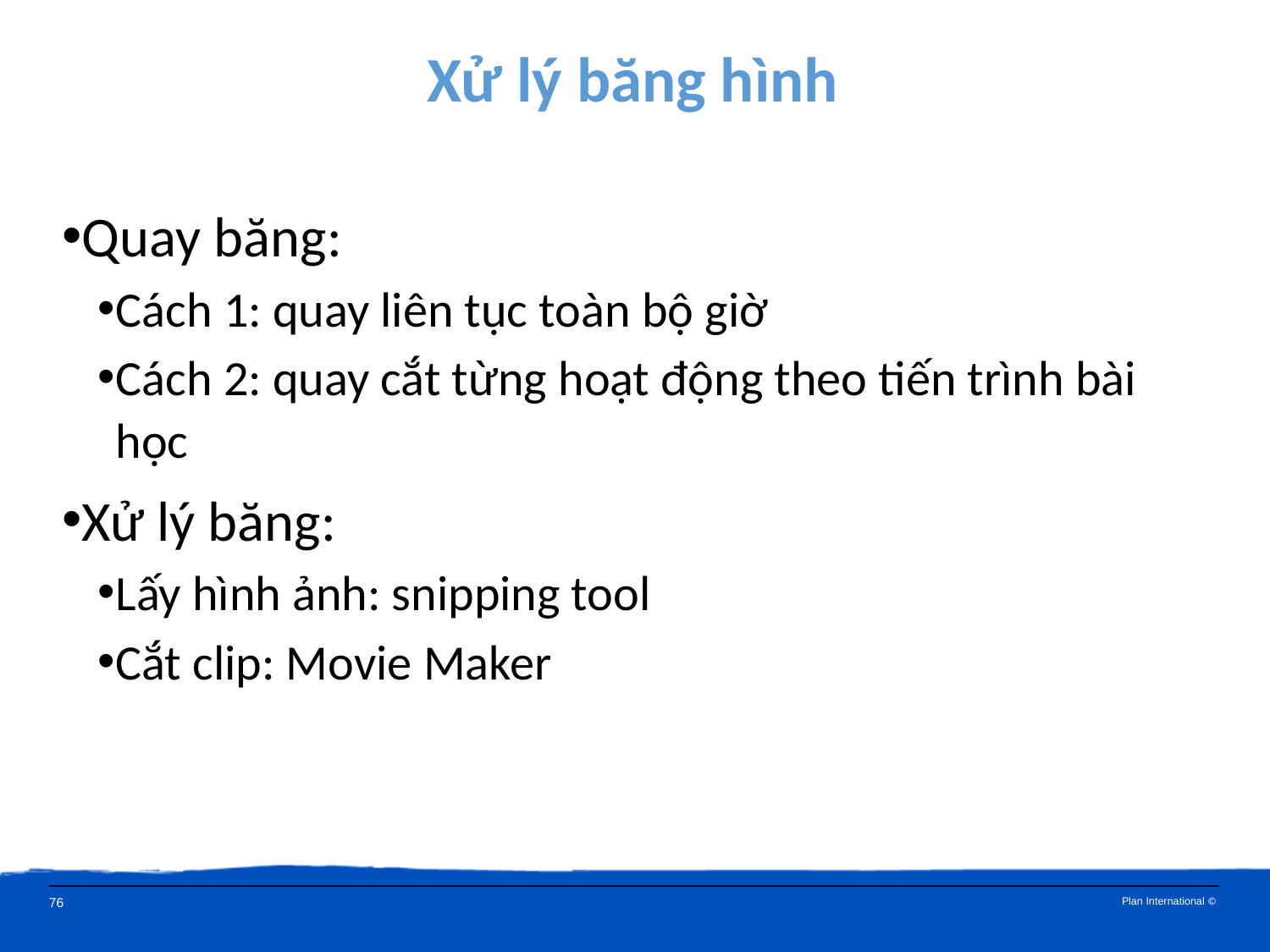

Xử lý băng hình
Quay băng:
Cách 1: quay liên tục toàn bộ giờ
Cách 2: quay cắt từng hoạt động theo tiến trình bài học
Xử lý băng:
Lấy hình ảnh: snipping tool
Cắt clip: Movie Maker
76